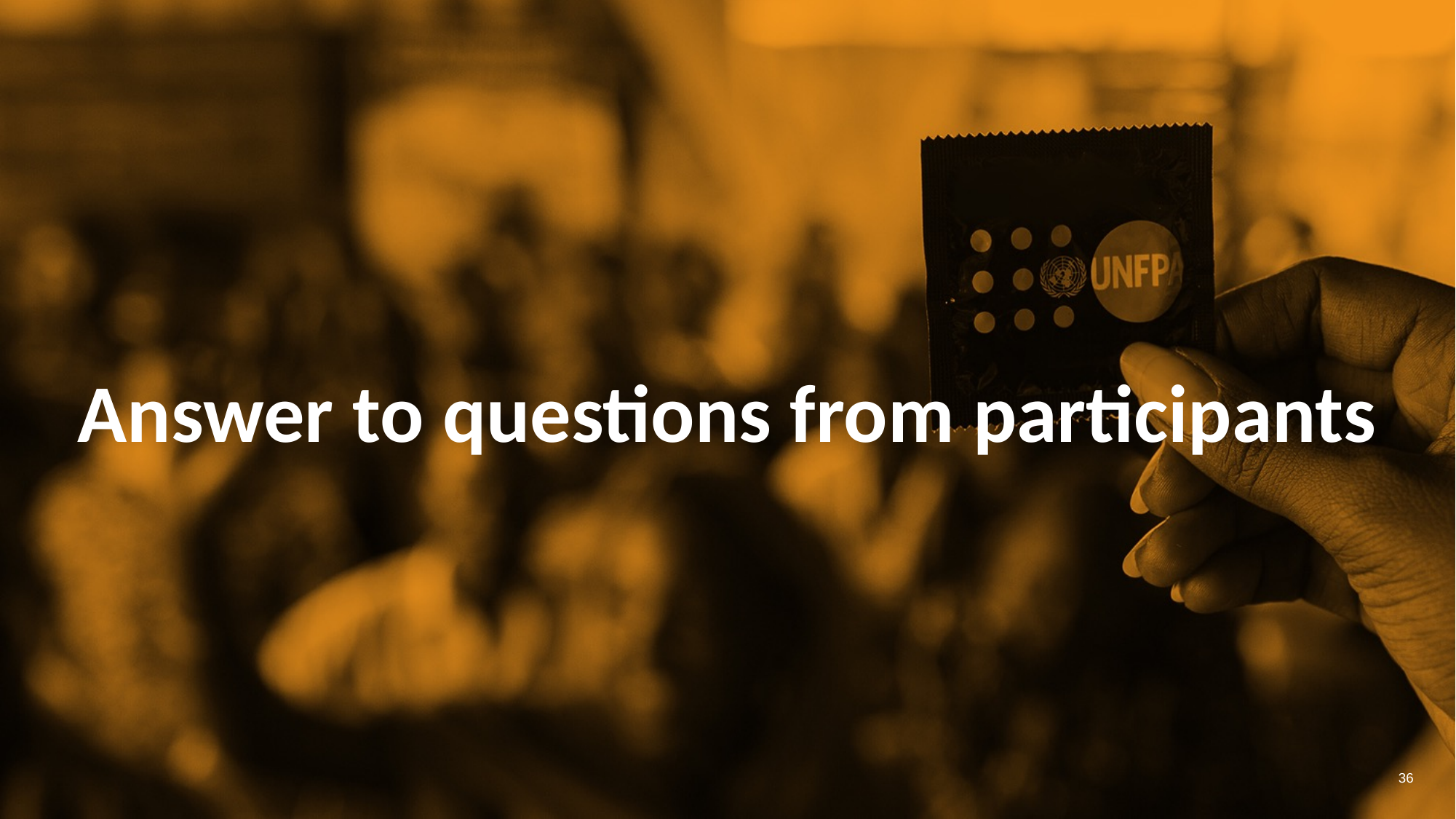

# Answer to questions from participants
36